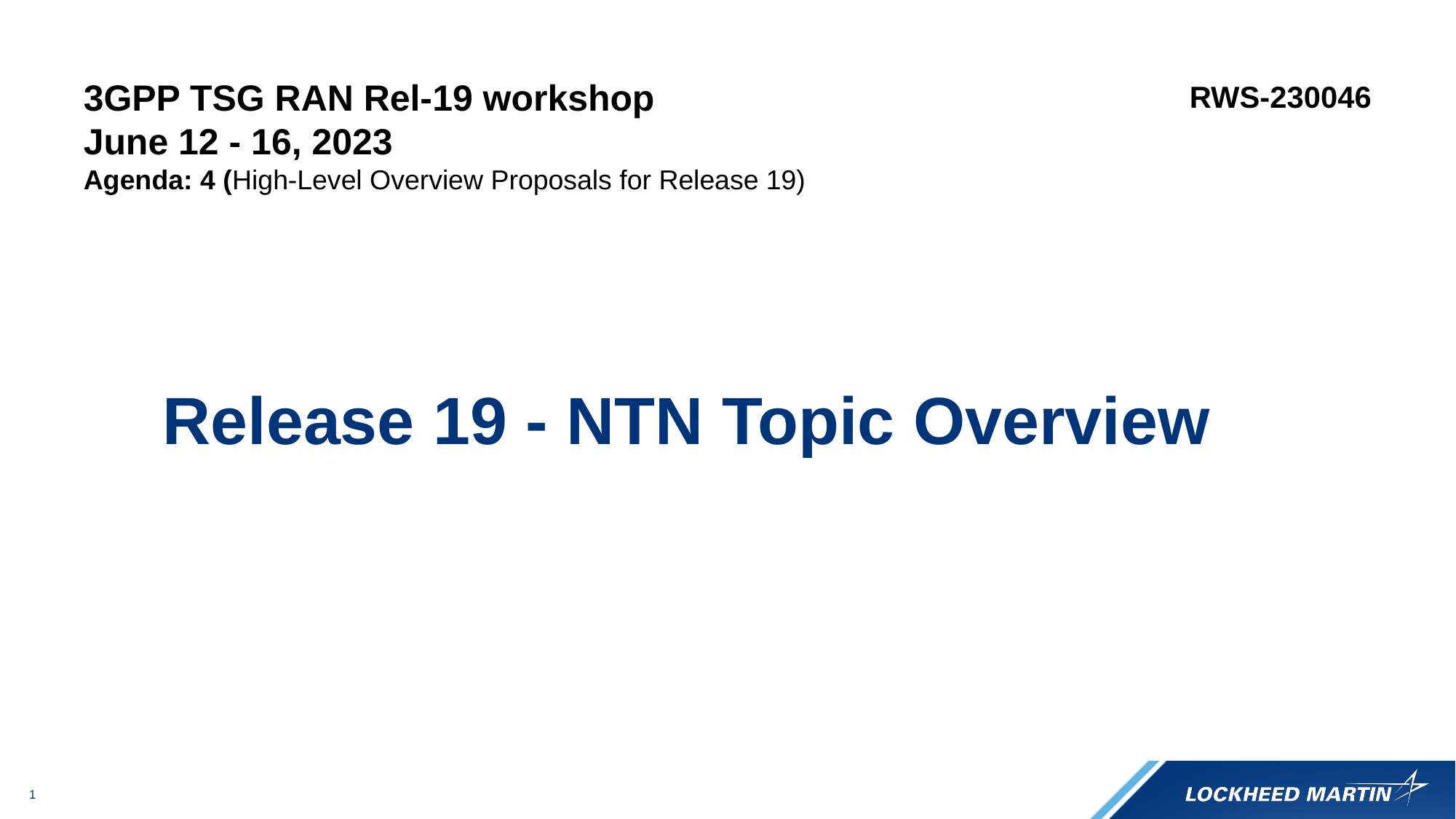

3GPP TSG RAN Rel-19 workshop
June 12 - 16, 2023
Agenda: 4 (High-Level Overview Proposals for Release 19)
RWS-230046

Release 19 - NTN Topic Overview